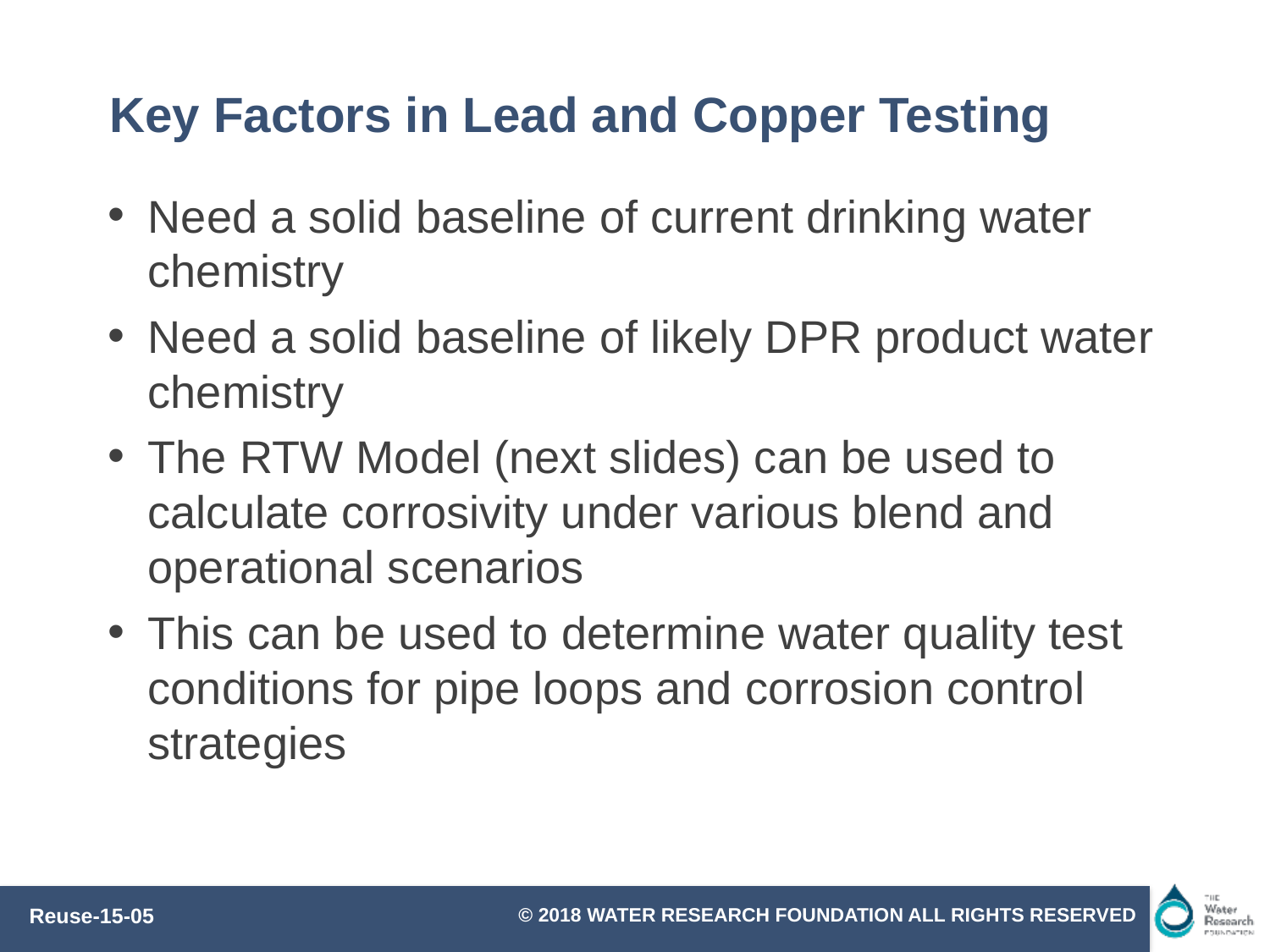

# Key Factors in Lead and Copper Testing
Need a solid baseline of current drinking water chemistry
Need a solid baseline of likely DPR product water chemistry
The RTW Model (next slides) can be used to calculate corrosivity under various blend and operational scenarios
This can be used to determine water quality test conditions for pipe loops and corrosion control strategies